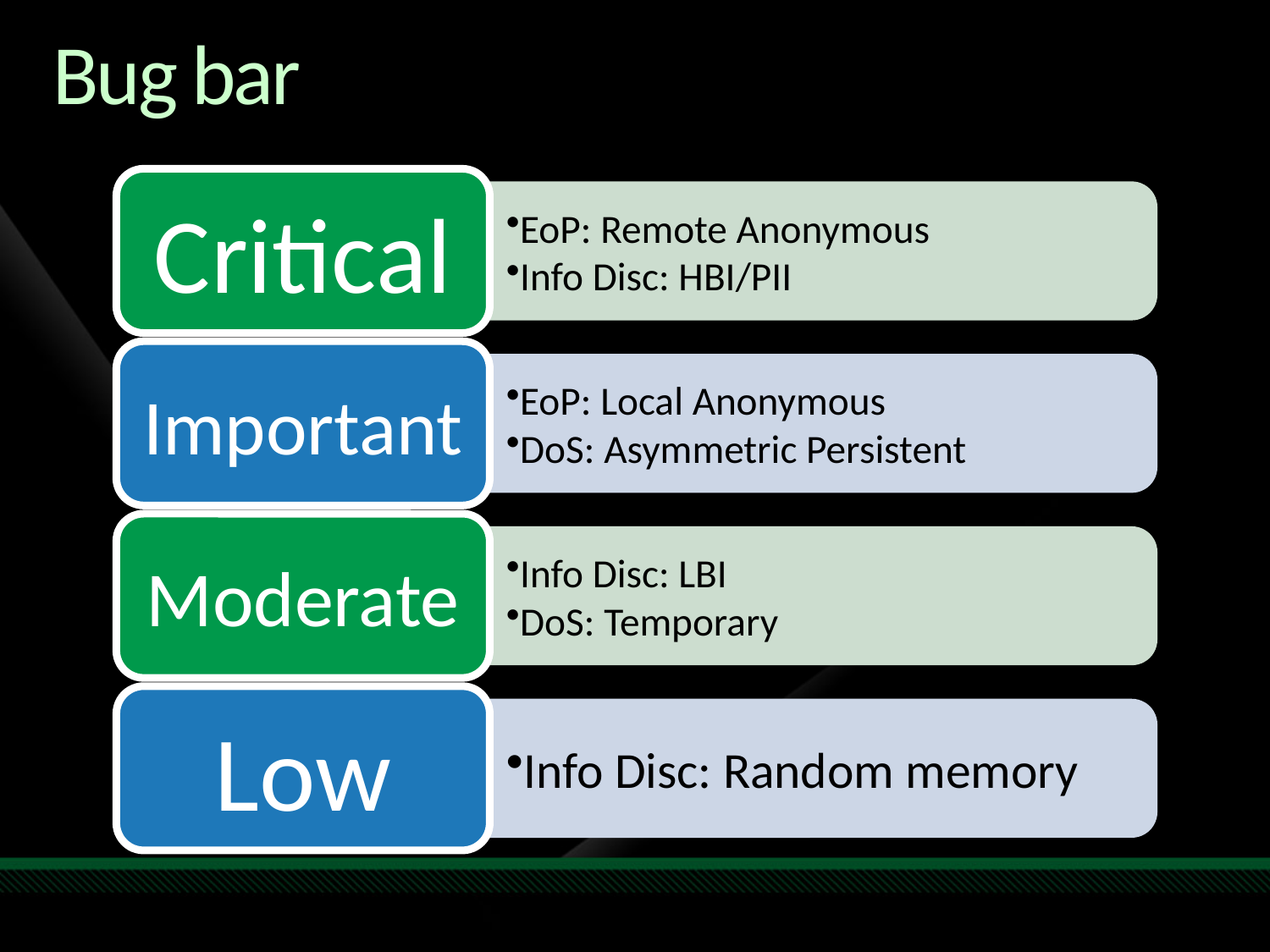

# Bug bar
Critical
EoP: Remote Anonymous
Info Disc: HBI/PII
Important
EoP: Local Anonymous
DoS: Asymmetric Persistent
Moderate
Info Disc: LBI
Info Disc: Random memory
Low
DoS: Temporary